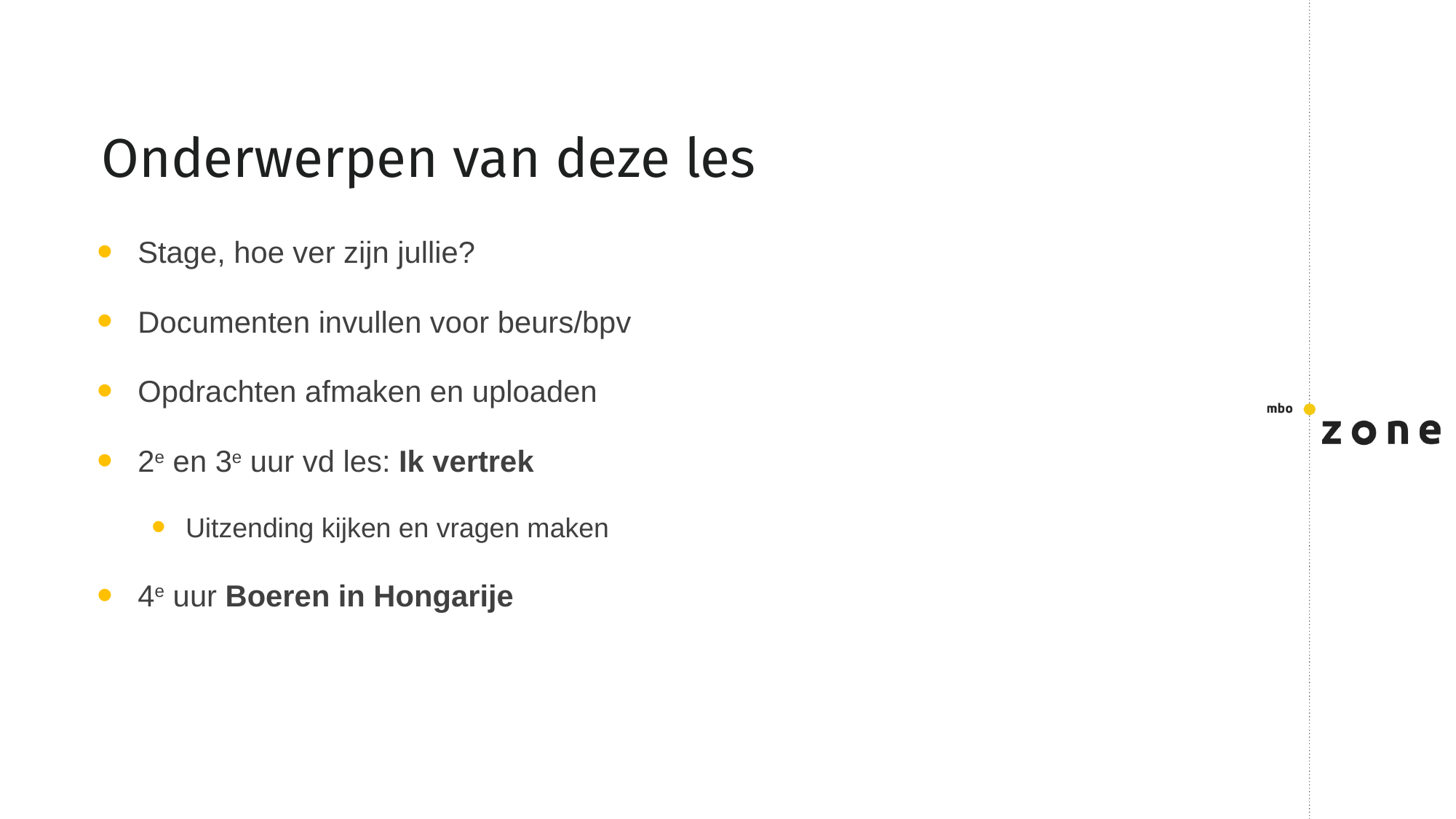

# Onderwerpen van deze les
Stage, hoe ver zijn jullie?
Documenten invullen voor beurs/bpv
Opdrachten afmaken en uploaden
2e en 3e uur vd les: Ik vertrek
Uitzending kijken en vragen maken
4e uur Boeren in Hongarije